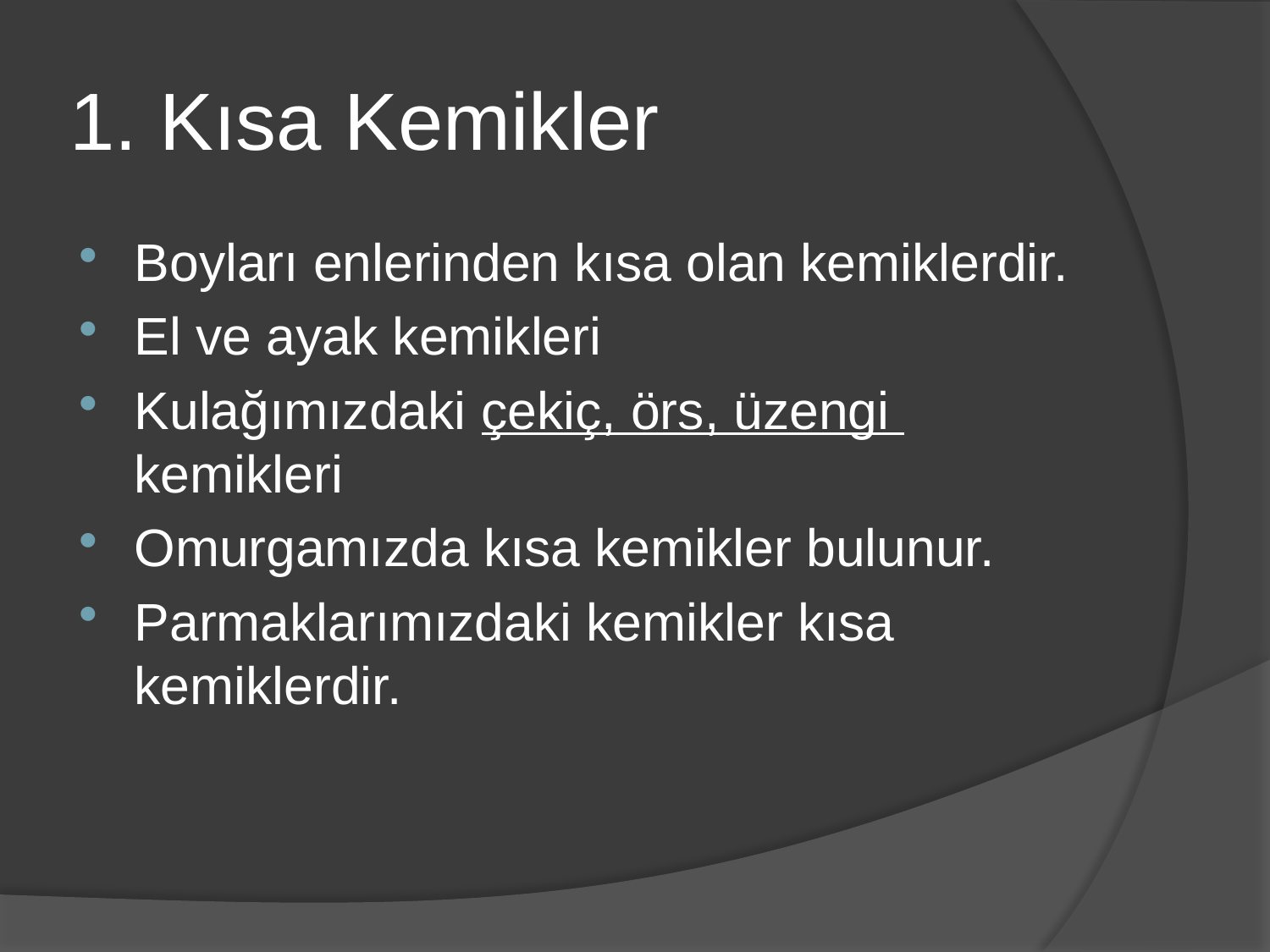

# 1. Kısa Kemikler
Boyları enlerinden kısa olan kemiklerdir.
El ve ayak kemikleri
Kulağımızdaki çekiç, örs, üzengi kemikleri
Omurgamızda kısa kemikler bulunur.
Parmaklarımızdaki kemikler kısa kemiklerdir.